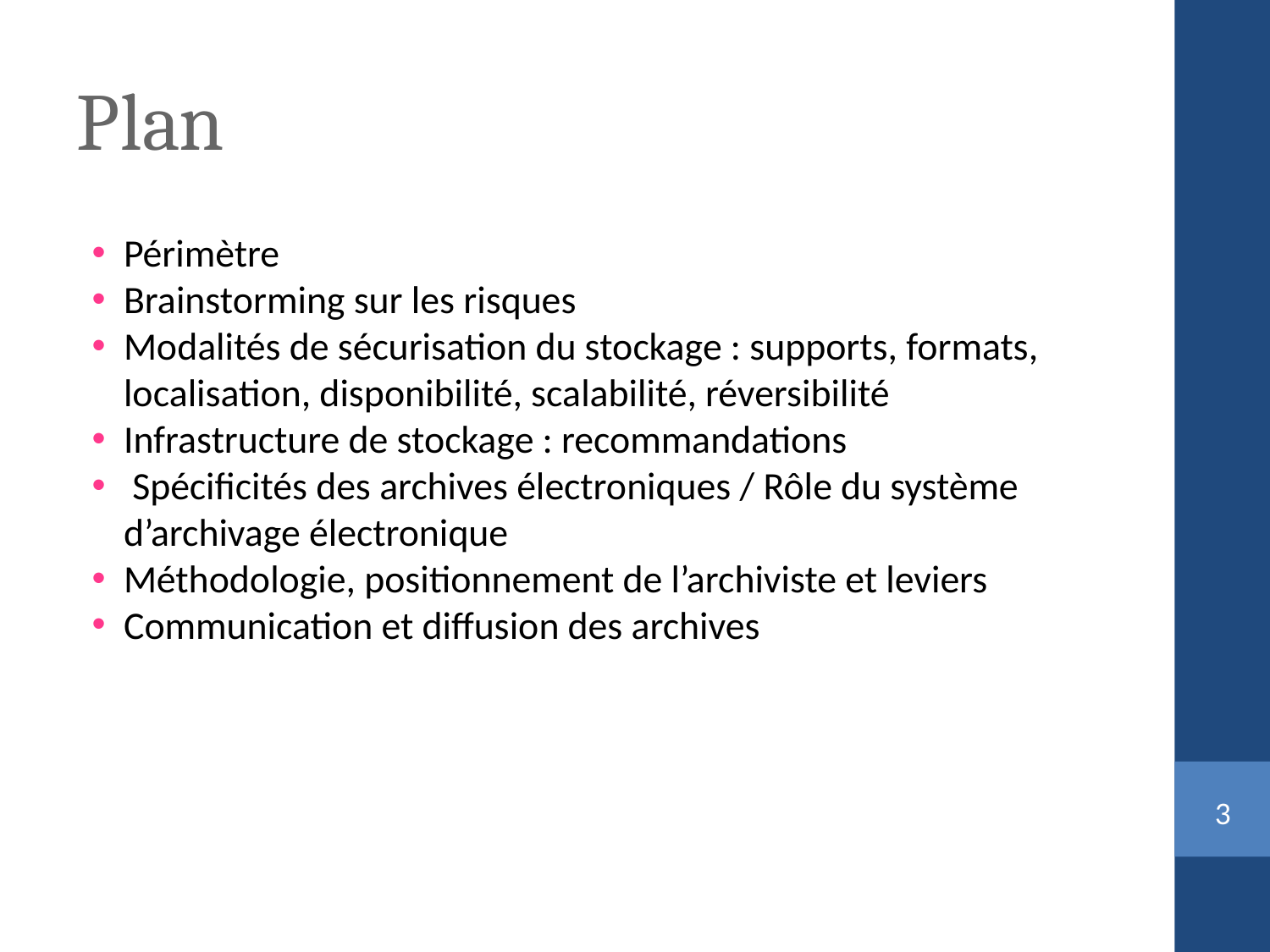

Plan
Périmètre
Brainstorming sur les risques
Modalités de sécurisation du stockage : supports, formats, localisation, disponibilité, scalabilité, réversibilité
Infrastructure de stockage : recommandations
 Spécificités des archives électroniques / Rôle du système d’archivage électronique
Méthodologie, positionnement de l’archiviste et leviers
Communication et diffusion des archives

3